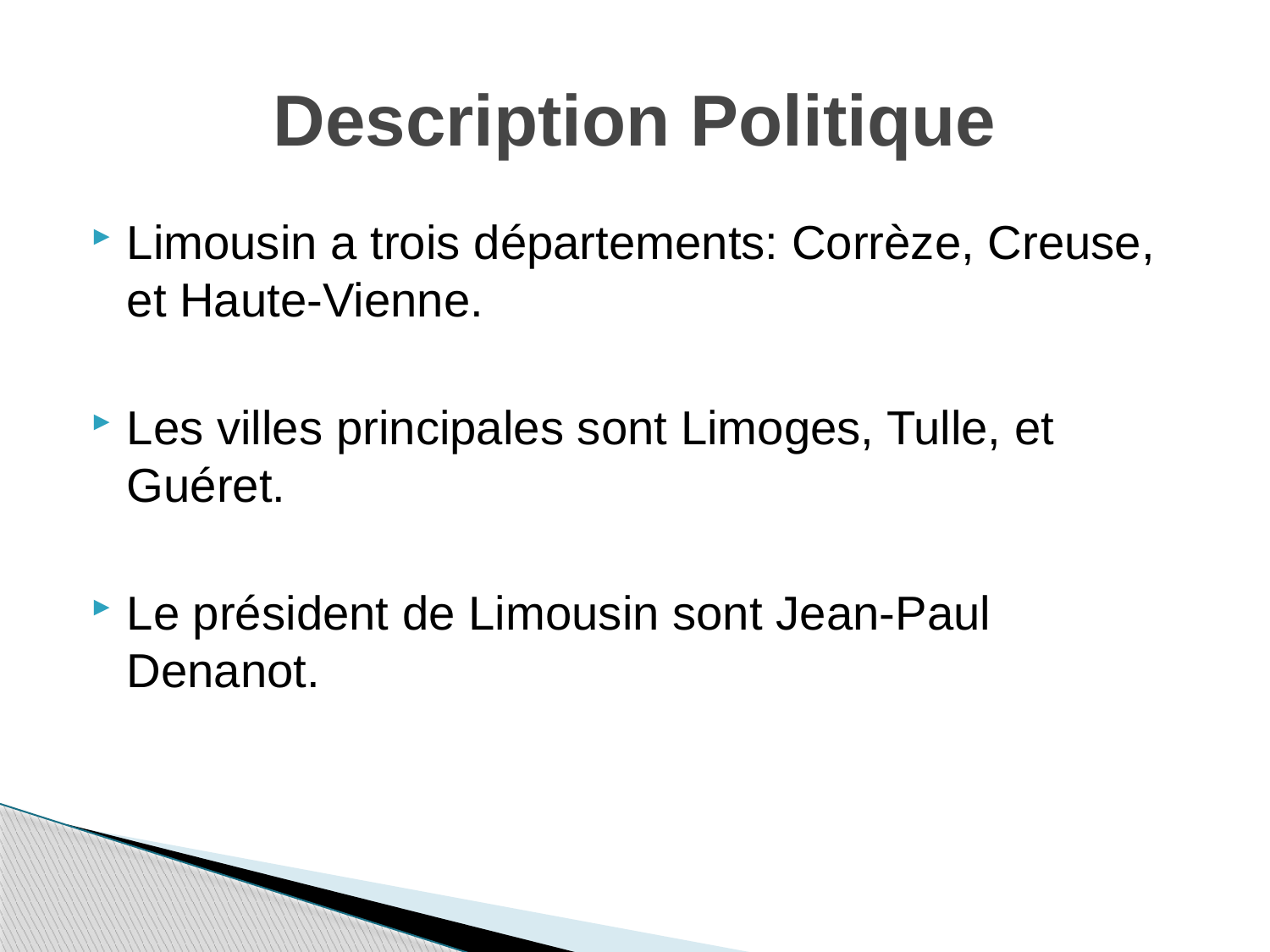

# Description Politique
Limousin a trois départements: Corrèze, Creuse, et Haute-Vienne.

Les villes principales sont Limoges, Tulle, et Guéret.

Le président de Limousin sont Jean-Paul Denanot.